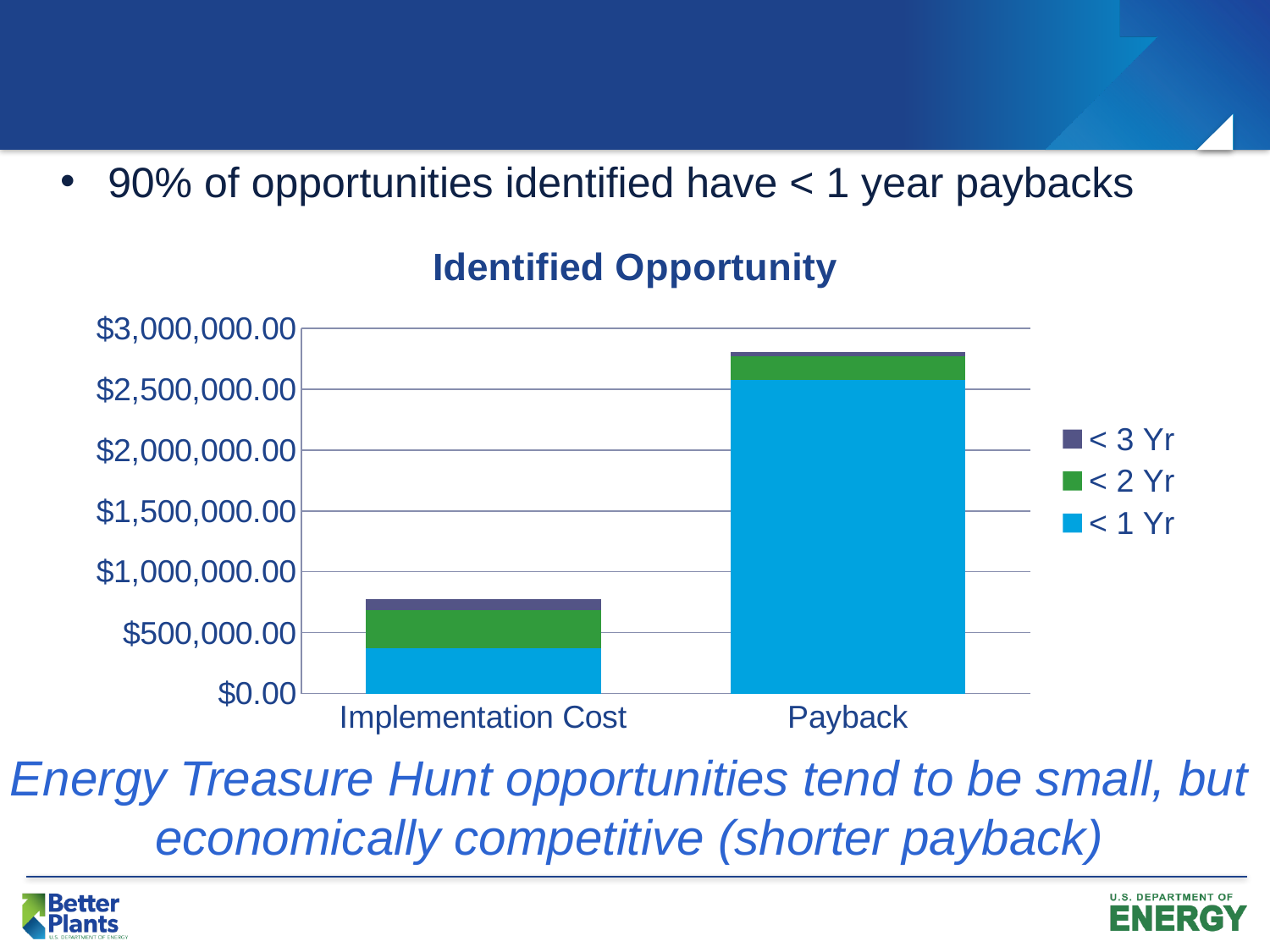

# 90% of opportunities identified have < 1 year paybacks

### Chart: Identified Opportunity

| Category | < 1 Yr | < 2 Yr | < 3 Yr |
|---|---|---|---|
| Implementation Cost | 372332.0 | 313856.0 | 91895.0 |
| Payback | 2574846.0 | 193182.0 | 39801.0 |
Energy Treasure Hunt opportunities tend to be small, but economically competitive (shorter payback)